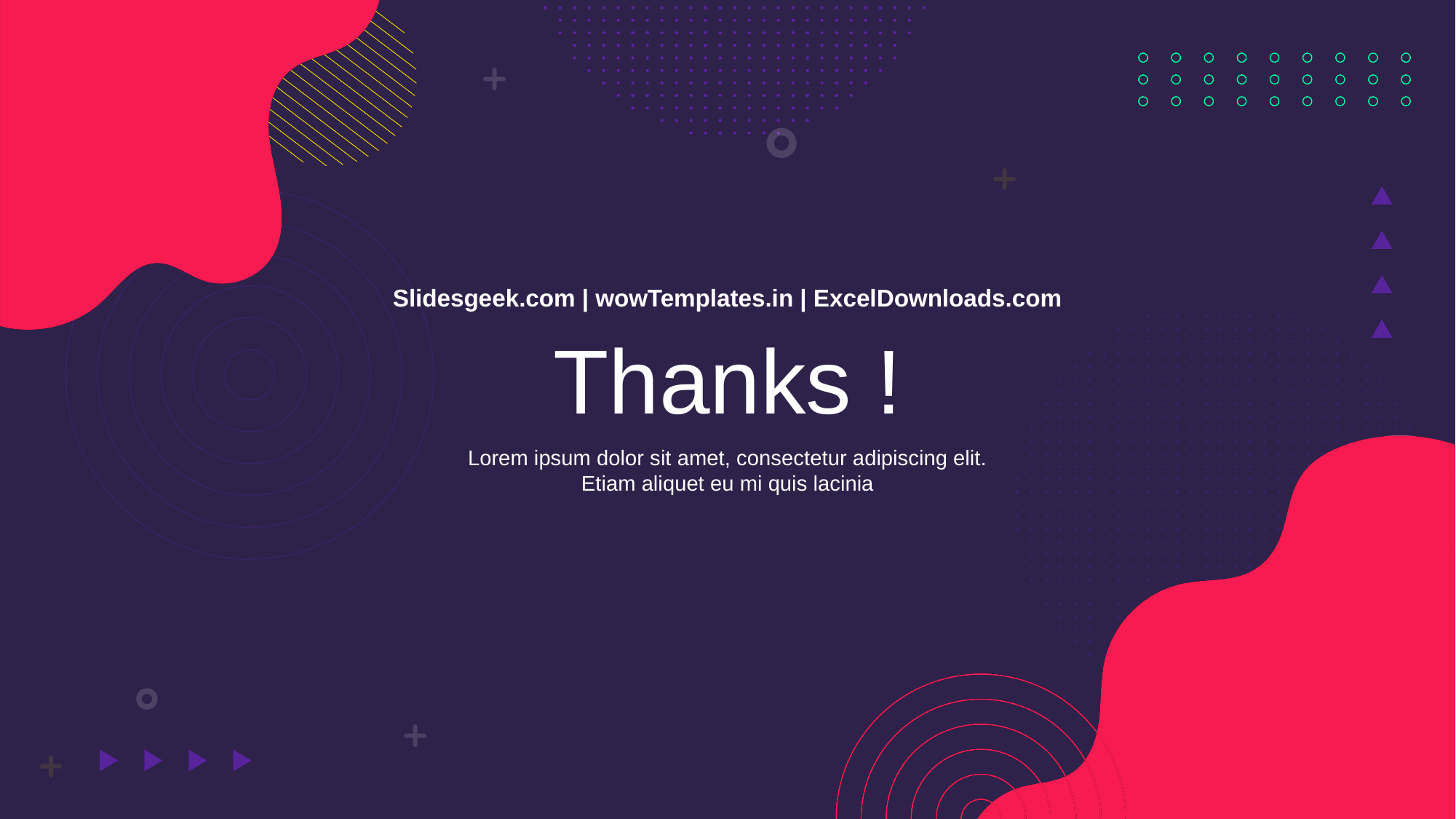

Slidesgeek.com | wowTemplates.in | ExcelDownloads.com
Thanks !
Lorem ipsum dolor sit amet, consectetur adipiscing elit. Etiam aliquet eu mi quis lacinia